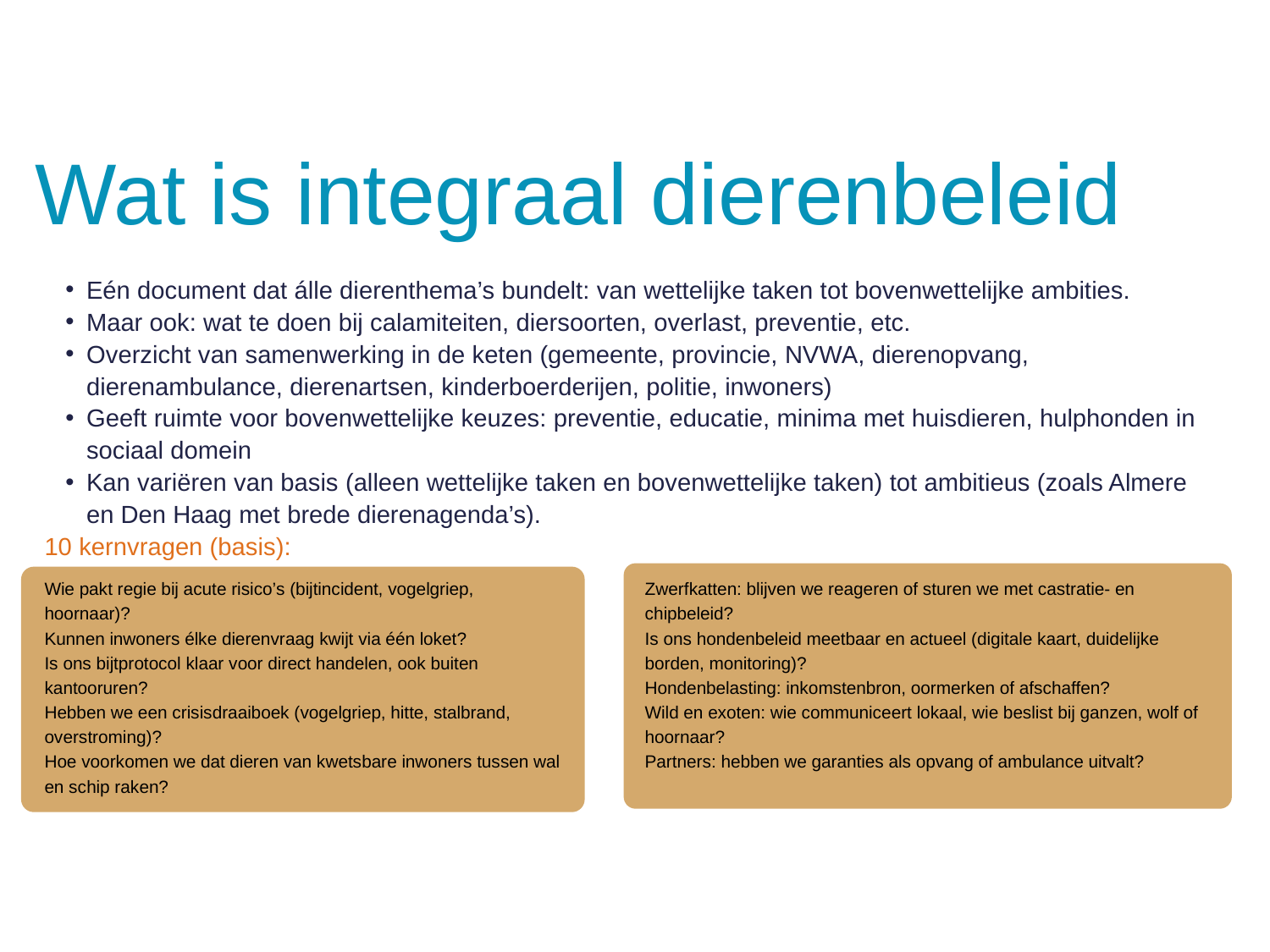

Wat is integraal dierenbeleid
Eén document dat álle dierenthema’s bundelt: van wettelijke taken tot bovenwettelijke ambities.
Maar ook: wat te doen bij calamiteiten, diersoorten, overlast, preventie, etc.
Overzicht van samenwerking in de keten (gemeente, provincie, NVWA, dierenopvang, dierenambulance, dierenartsen, kinderboerderijen, politie, inwoners)
Geeft ruimte voor bovenwettelijke keuzes: preventie, educatie, minima met huisdieren, hulphonden in sociaal domein
Kan variëren van basis (alleen wettelijke taken en bovenwettelijke taken) tot ambitieus (zoals Almere en Den Haag met brede dierenagenda’s).
10 kernvragen (basis):

Wie pakt regie bij acute risico’s (bijtincident, vogelgriep, hoornaar)?
Kunnen inwoners élke dierenvraag kwijt via één loket?
Is ons bijtprotocol klaar voor direct handelen, ook buiten kantooruren?
Hebben we een crisisdraaiboek (vogelgriep, hitte, stalbrand, overstroming)?
Hoe voorkomen we dat dieren van kwetsbare inwoners tussen wal en schip raken?
Zwerfkatten: blijven we reageren of sturen we met castratie- en chipbeleid?
Is ons hondenbeleid meetbaar en actueel (digitale kaart, duidelijke borden, monitoring)?
Hondenbelasting: inkomstenbron, oormerken of afschaffen?
Wild en exoten: wie communiceert lokaal, wie beslist bij ganzen, wolf of hoornaar?
Partners: hebben we garanties als opvang of ambulance uitvalt?